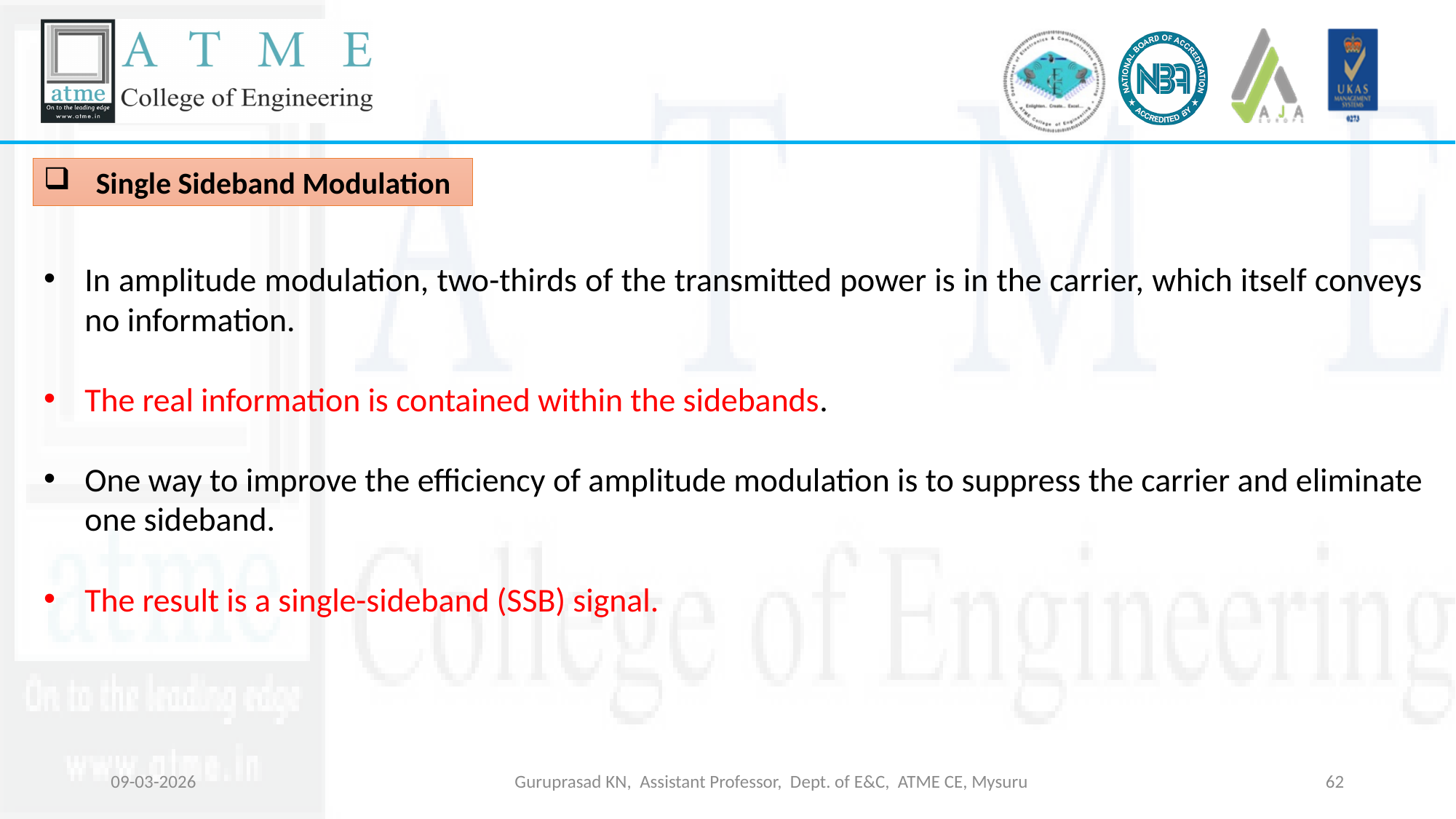

Single Sideband Modulation
In amplitude modulation, two-thirds of the transmitted power is in the carrier, which itself conveys no information.

The real information is contained within the sidebands.

One way to improve the efficiency of amplitude modulation is to suppress the carrier and eliminate one sideband.

The result is a single-sideband (SSB) signal.
09-03-2026
Guruprasad KN,  Assistant Professor,  Dept. of E&C,  ATME CE, Mysuru
62